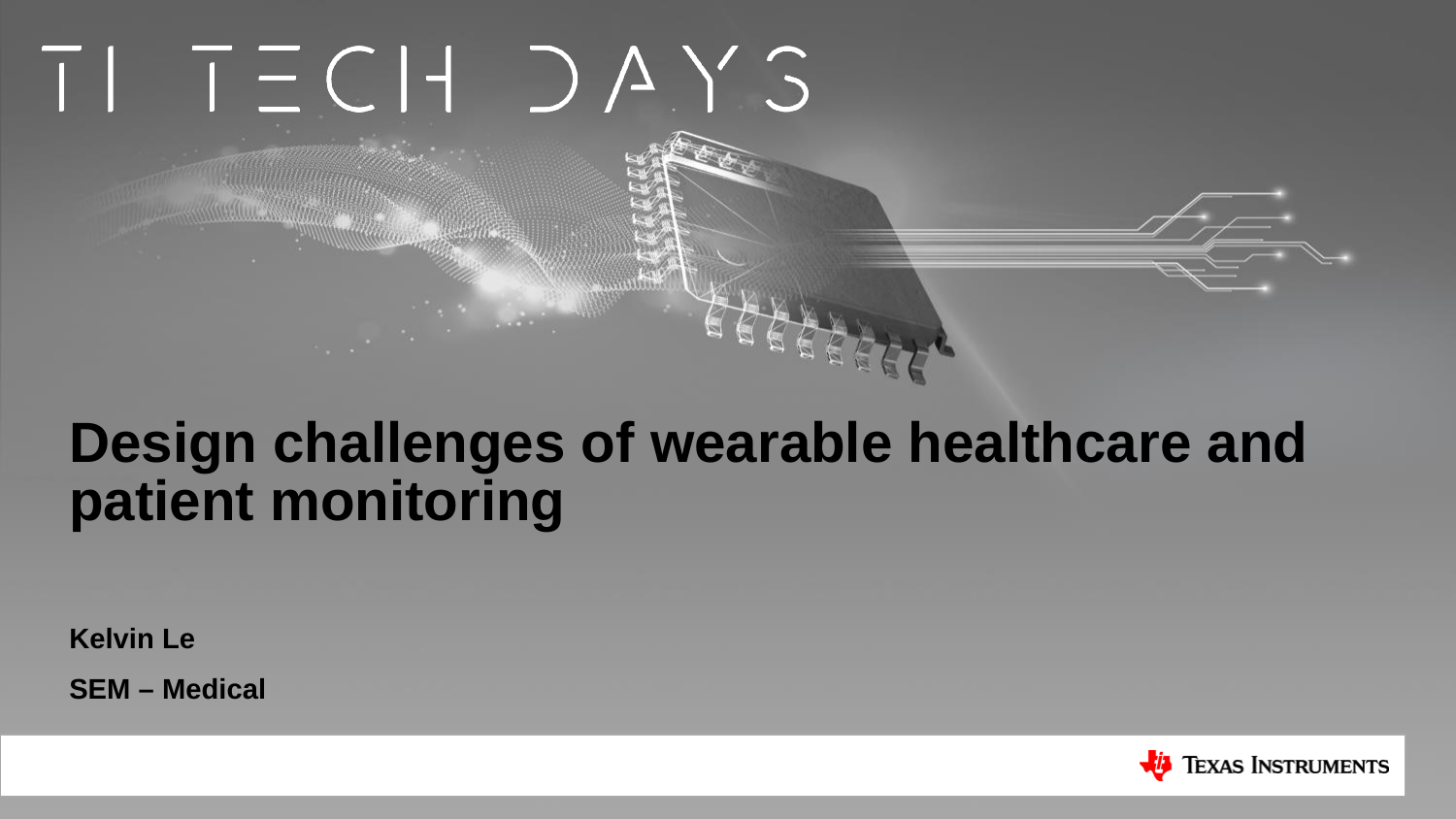

# Design challenges of wearable healthcare and patient monitoring
Kelvin Le
SEM – Medical